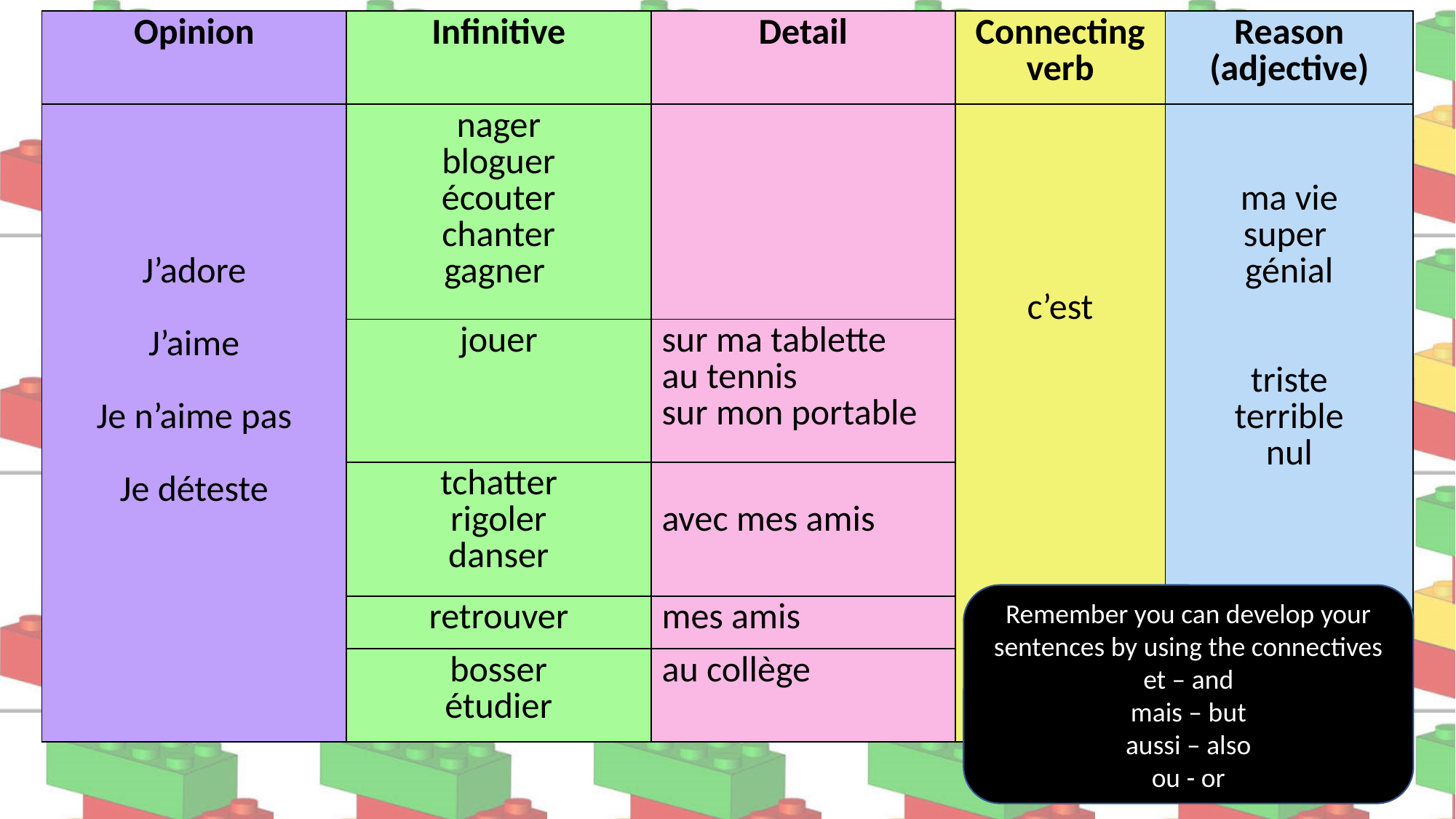

| Opinion | Infinitive | Detail | Connecting verb | Reason (adjective) |
| --- | --- | --- | --- | --- |
| J’adore J’aime Je n’aime pas Je déteste | nager bloguer écouter chanter gagner |  | c’est | ma vie super génial triste terrible nul |
|  | jouer | sur ma tablette au tennis sur mon portable |  |  |
|  | tchatter rigoler danser | avec mes amis |  |  |
|  | retrouver | mes amis |  |  |
|  | bosser étudier | au collège |  |  |
#
Remember you can develop your sentences by using the connectives et – and
mais – but
aussi – also
ou - or